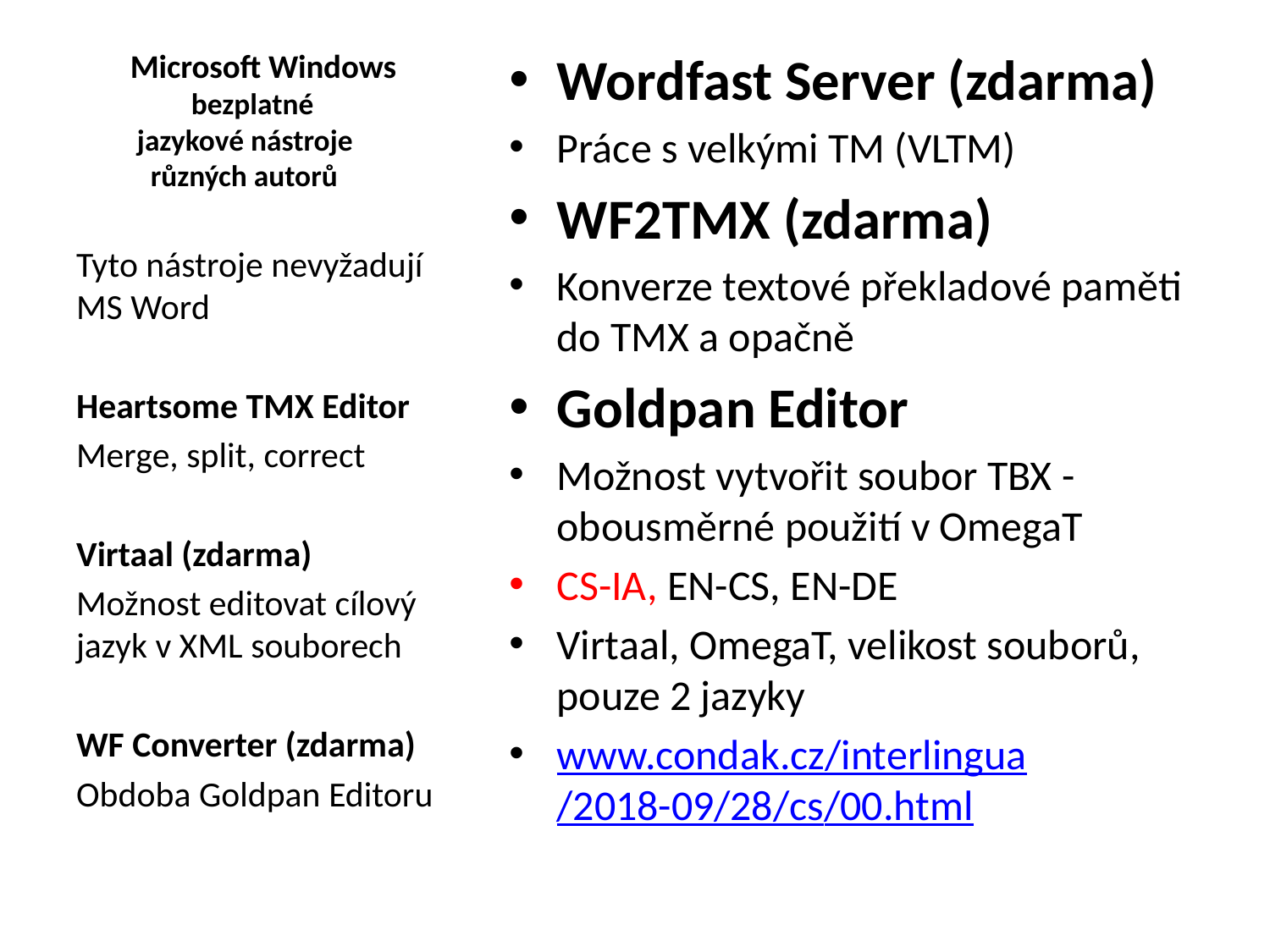

# Microsoft Windows bezplatné jazykové nástroje různých autorů
Wordfast Server (zdarma)
Práce s velkými TM (VLTM)
WF2TMX (zdarma)
Konverze textové překladové paměti do TMX a opačně
Goldpan Editor
Možnost vytvořit soubor TBX - obousměrné použití v OmegaT
CS-IA, EN-CS, EN-DE
Virtaal, OmegaT, velikost souborů, pouze 2 jazyky
www.condak.cz/interlingua/2018-09/28/cs/00.html

Tyto nástroje nevyžadují MS Word

Heartsome TMX Editor
Merge, split, correct

Virtaal (zdarma)
Možnost editovat cílový jazyk v XML souborech

WF Converter (zdarma)
Obdoba Goldpan Editoru